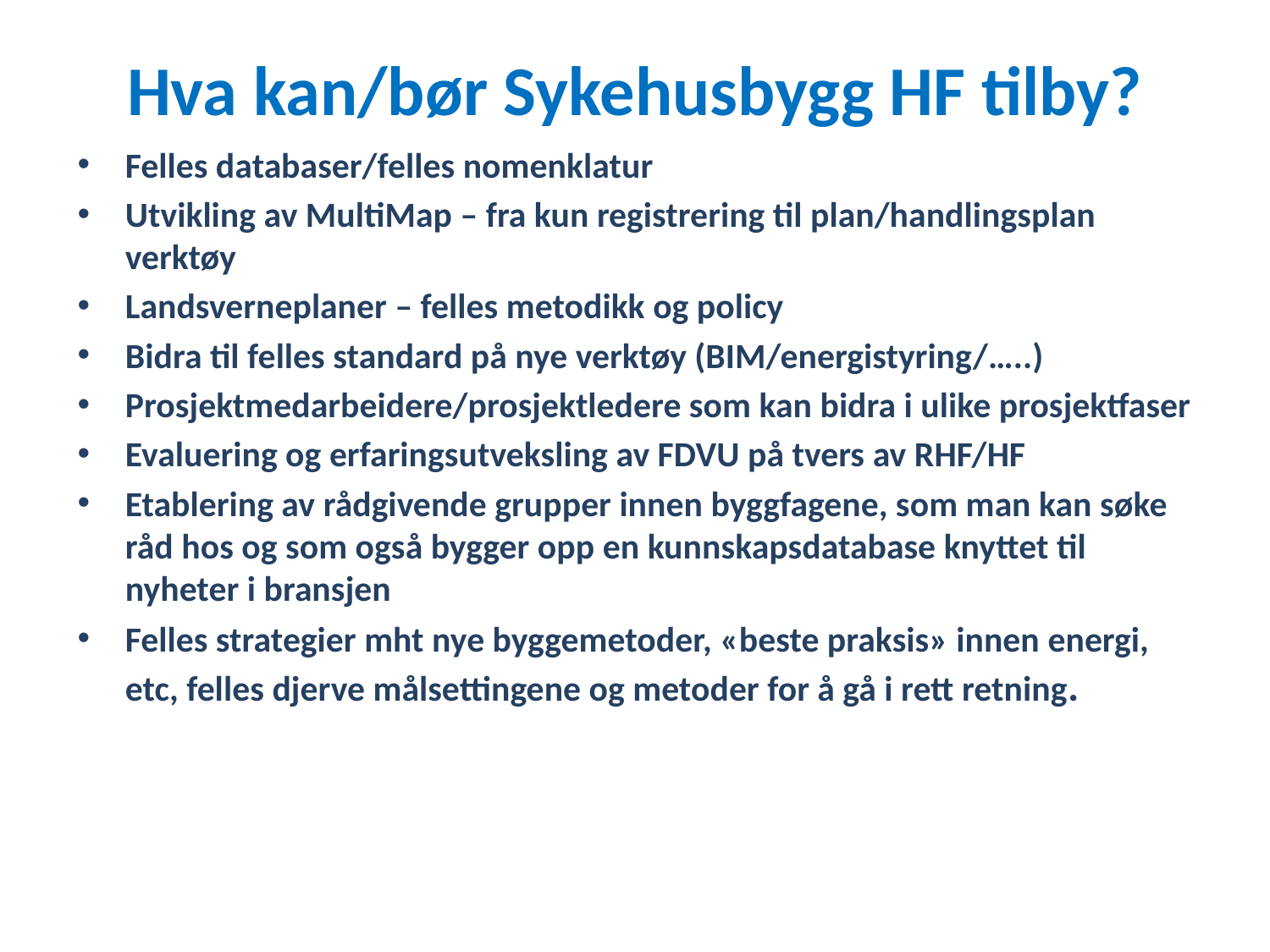

# Hva kan/bør Sykehusbygg HF tilby?
Felles databaser/felles nomenklatur
Utvikling av MultiMap – fra kun registrering til plan/handlingsplan verktøy
Landsverneplaner – felles metodikk og policy
Bidra til felles standard på nye verktøy (BIM/energistyring/…..)
Prosjektmedarbeidere/prosjektledere som kan bidra i ulike prosjektfaser
Evaluering og erfaringsutveksling av FDVU på tvers av RHF/HF
Etablering av rådgivende grupper innen byggfagene, som man kan søke råd hos og som også bygger opp en kunnskapsdatabase knyttet til nyheter i bransjen
Felles strategier mht nye byggemetoder, «beste praksis» innen energi, etc, felles djerve målsettingene og metoder for å gå i rett retning.